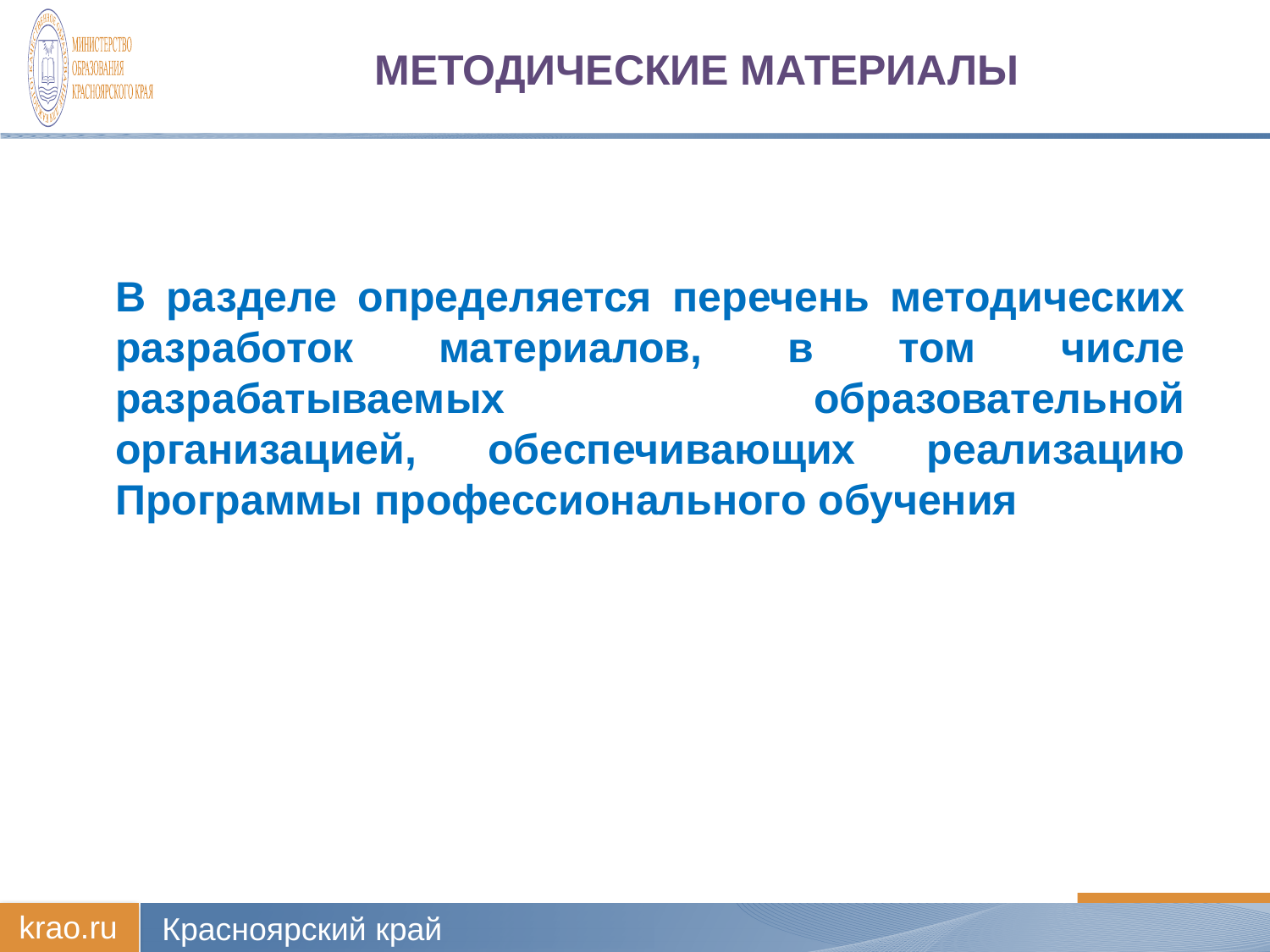

# Методические материалы
В разделе определяется перечень методических разработок материалов, в том числе разрабатываемых образовательной организацией, обеспечивающих реализацию Программы профессионального обучения